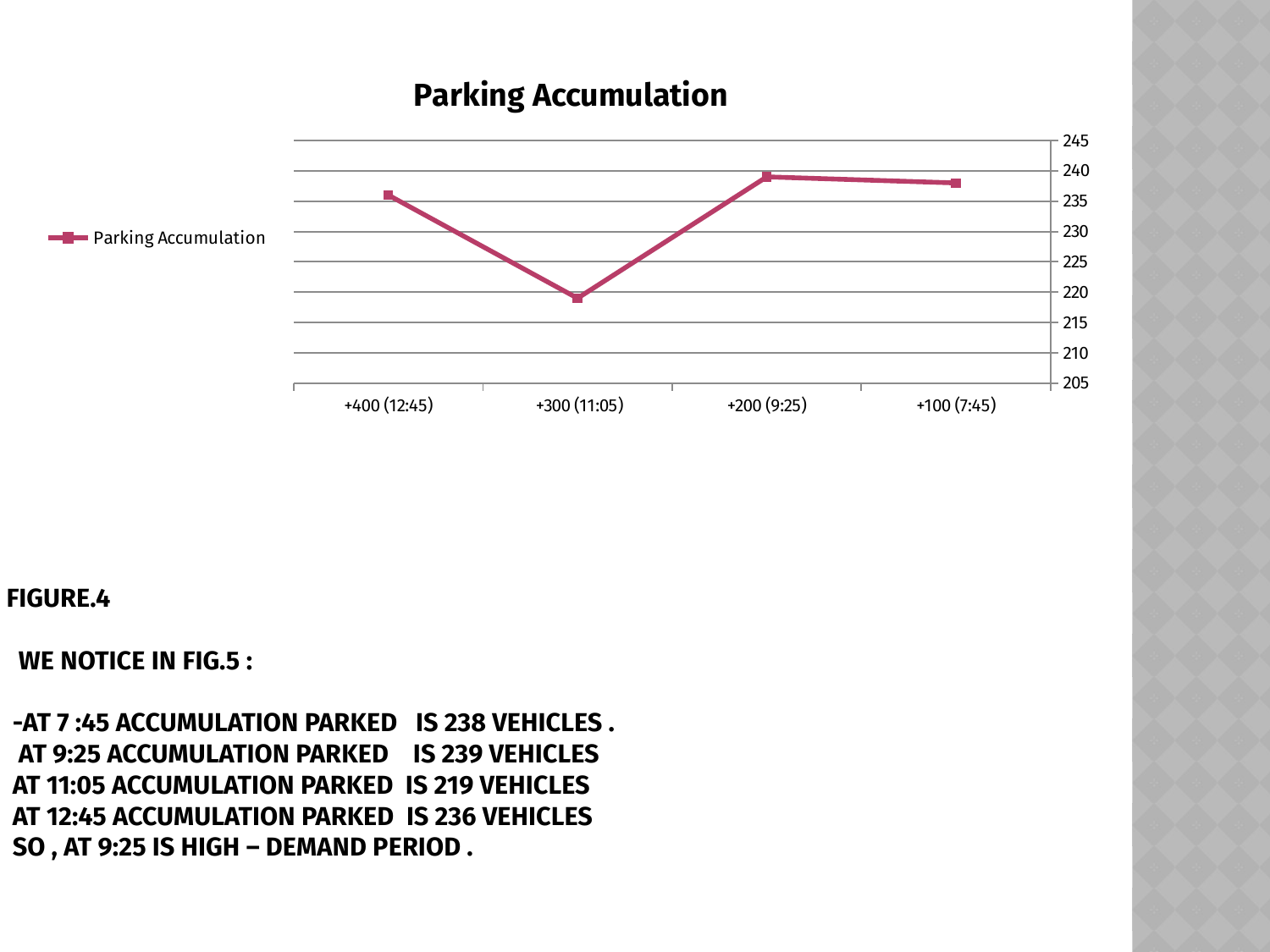

### Chart:

| Category |  |
|---|---|
| +100 (7:45) | 238.0 |
| +200 (9:25) | 239.0 |
|  +300 (11:05) | 219.0 |
| +400 (12:45) | 236.0 |
# Figure.4
 
  We notice in Fig.5 :
 
 -at 7 :45 accumulation parked   is 238 vehicles .
  At 9:25 accumulation parked    is 239 vehicles
 At 11:05 accumulation parked  is 219 vehicles
 At 12:45 accumulation parked  is 236 vehicles
 So , at 9:25 is high – demand period .